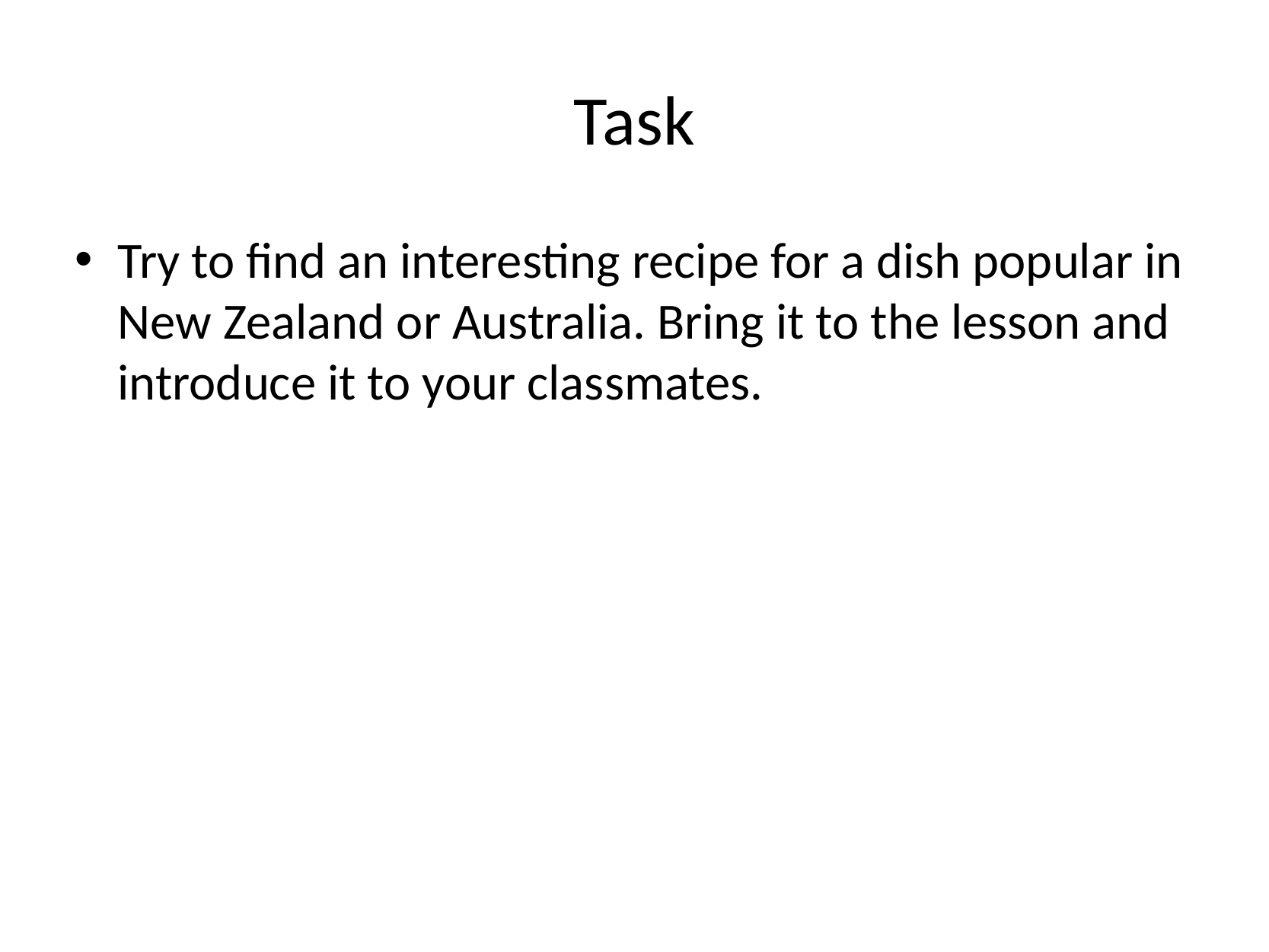

# Task
Try to find an interesting recipe for a dish popular in New Zealand or Australia. Bring it to the lesson and introduce it to your classmates.